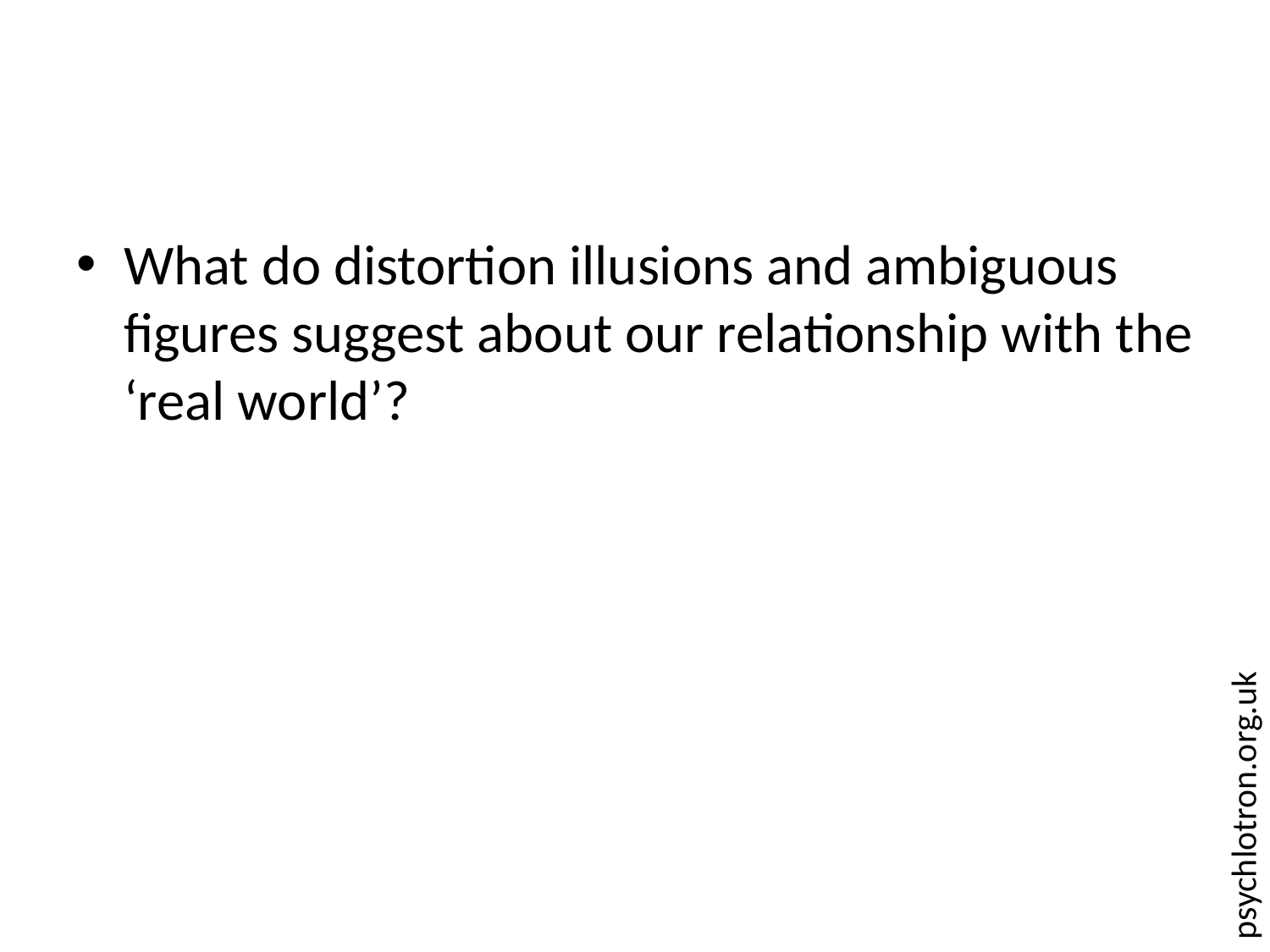

#
What do distortion illusions and ambiguous figures suggest about our relationship with the ‘real world’?